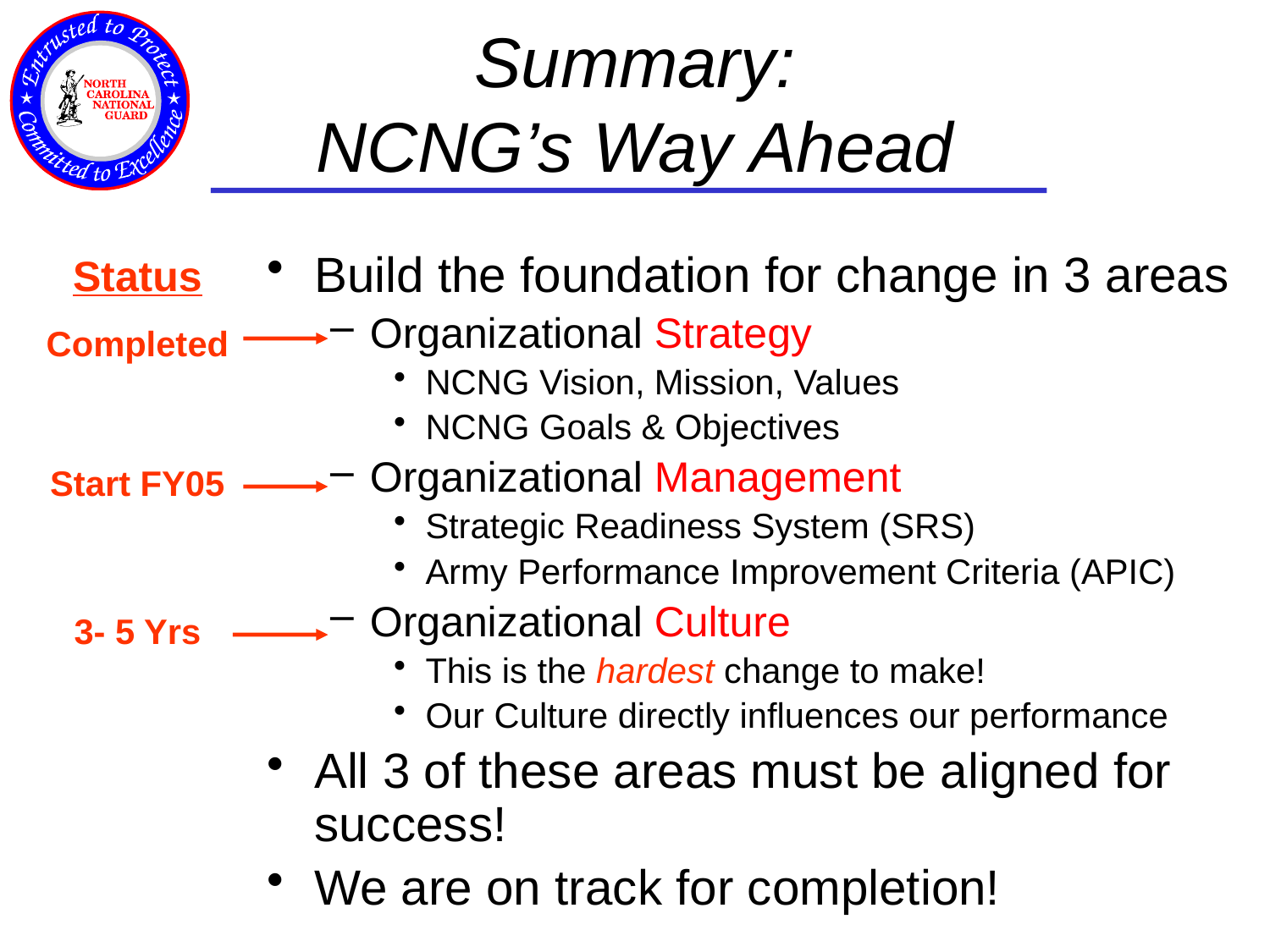

# Summary: NCNG’s Way Ahead
Status
Completed
Start FY05
3- 5 Yrs
Build the foundation for change in 3 areas
Organizational Strategy
NCNG Vision, Mission, Values
NCNG Goals & Objectives
Organizational Management
Strategic Readiness System (SRS)
Army Performance Improvement Criteria (APIC)
Organizational Culture
This is the hardest change to make!
Our Culture directly influences our performance
All 3 of these areas must be aligned for success!
We are on track for completion!